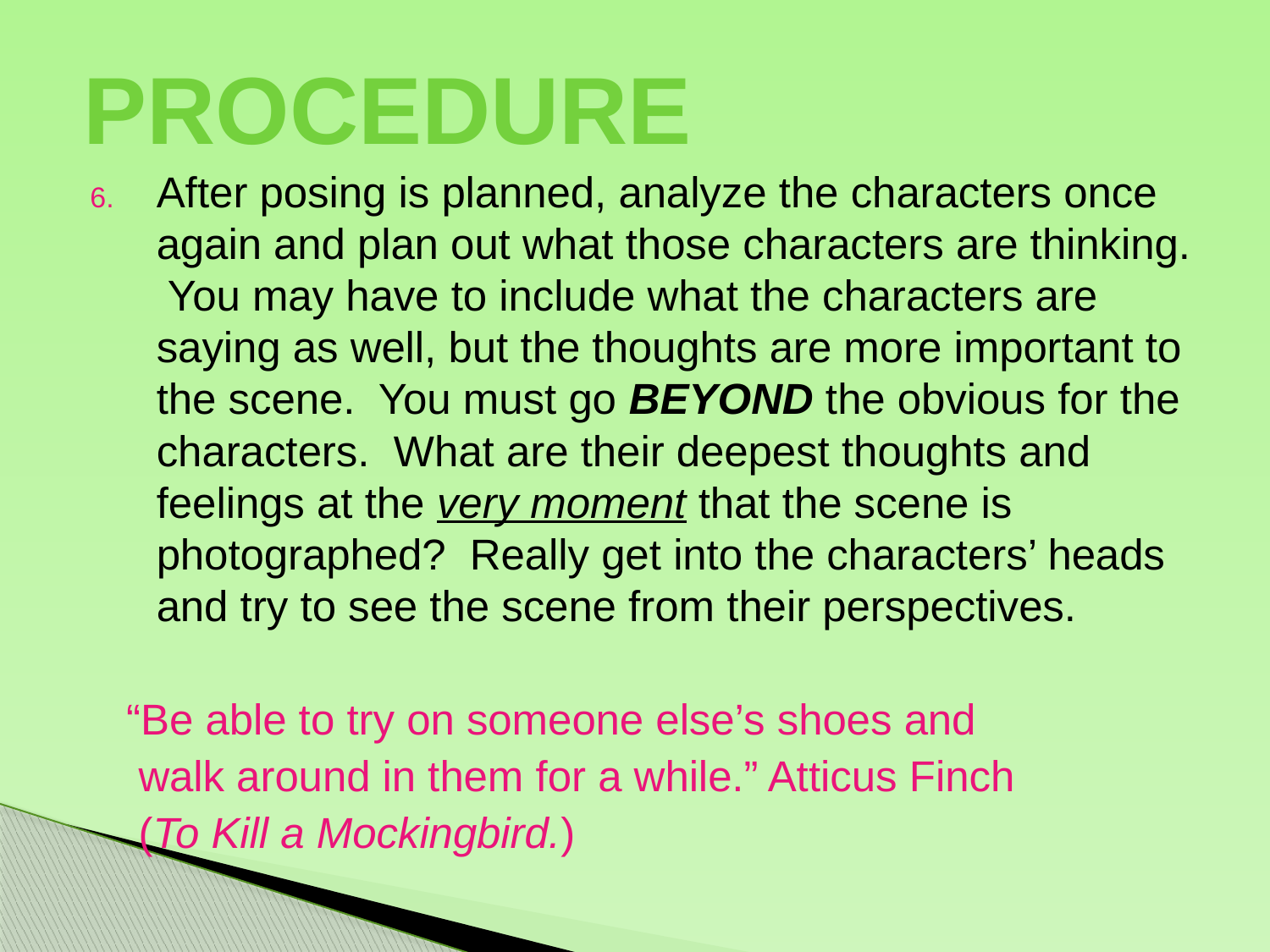

Procedure
After posing is planned, analyze the characters once again and plan out what those characters are thinking.  You may have to include what the characters are saying as well, but the thoughts are more important to the scene.  You must go BEYOND the obvious for the characters.  What are their deepest thoughts and feelings at the very moment that the scene is photographed?  Really get into the characters’ heads and try to see the scene from their perspectives.

   “Be able to try on someone else’s shoes and
    walk around in them for a while.” Atticus Finch
    (To Kill a Mockingbird.)